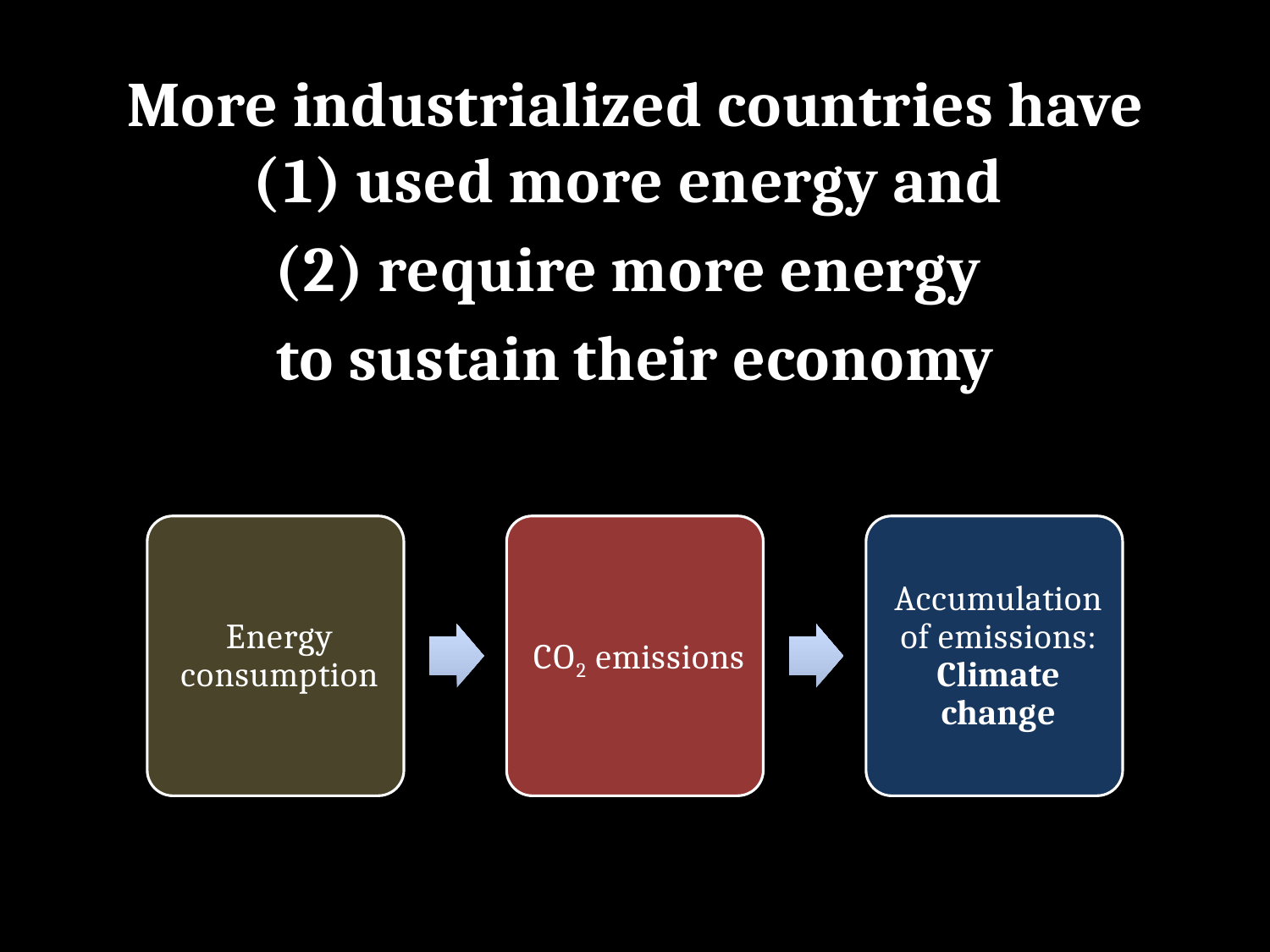

More industrialized countries have (1) used more energy and
(2) require more energy
to sustain their economy
Energy consumption

CO2 emissions

Accumulation of emissions: Climate change